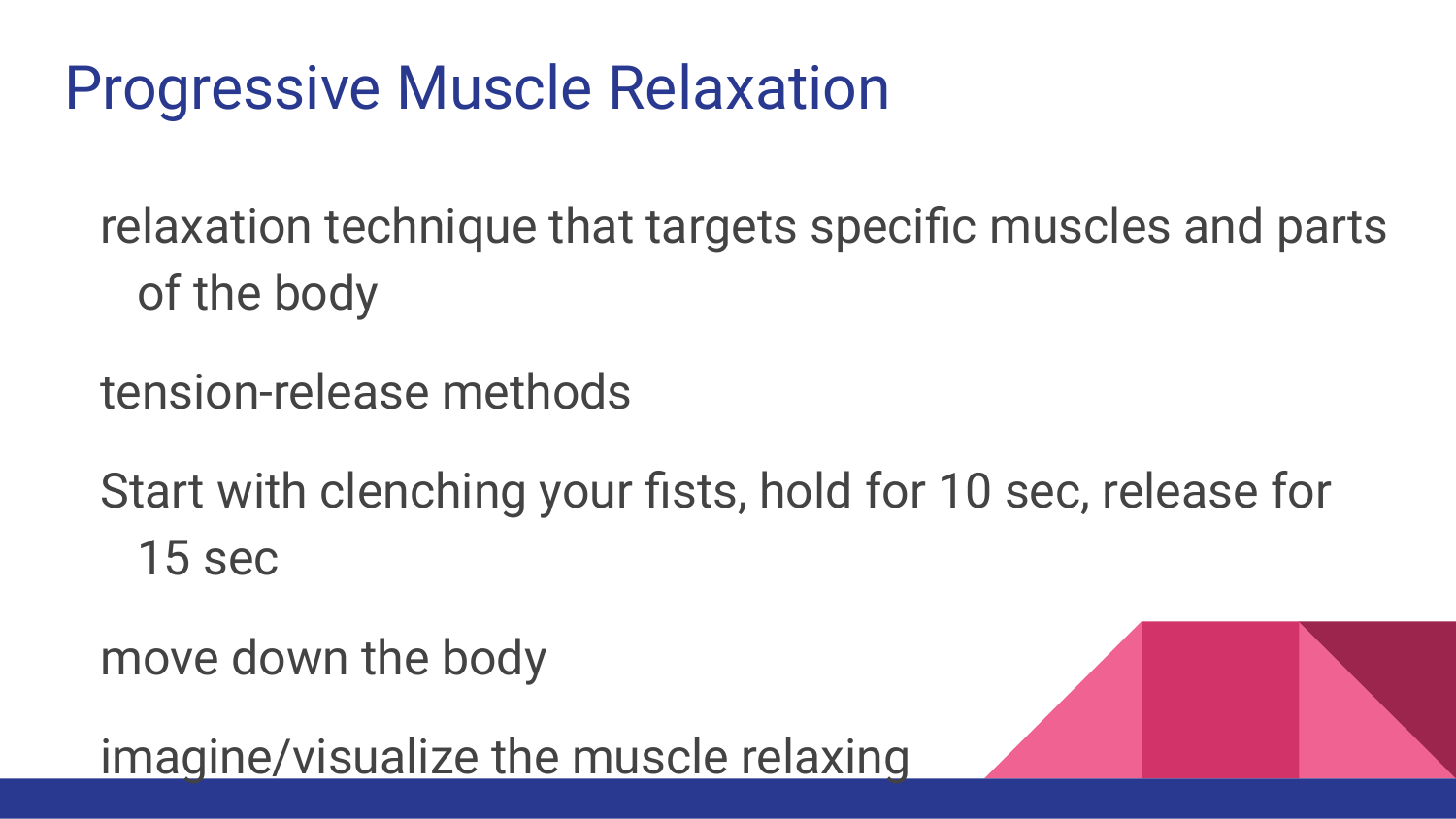

# Progressive Muscle Relaxation
relaxation technique that targets specific muscles and parts of the body
tension-release methods
Start with clenching your fists, hold for 10 sec, release for 15 sec
move down the body
imagine/visualize the muscle relaxing